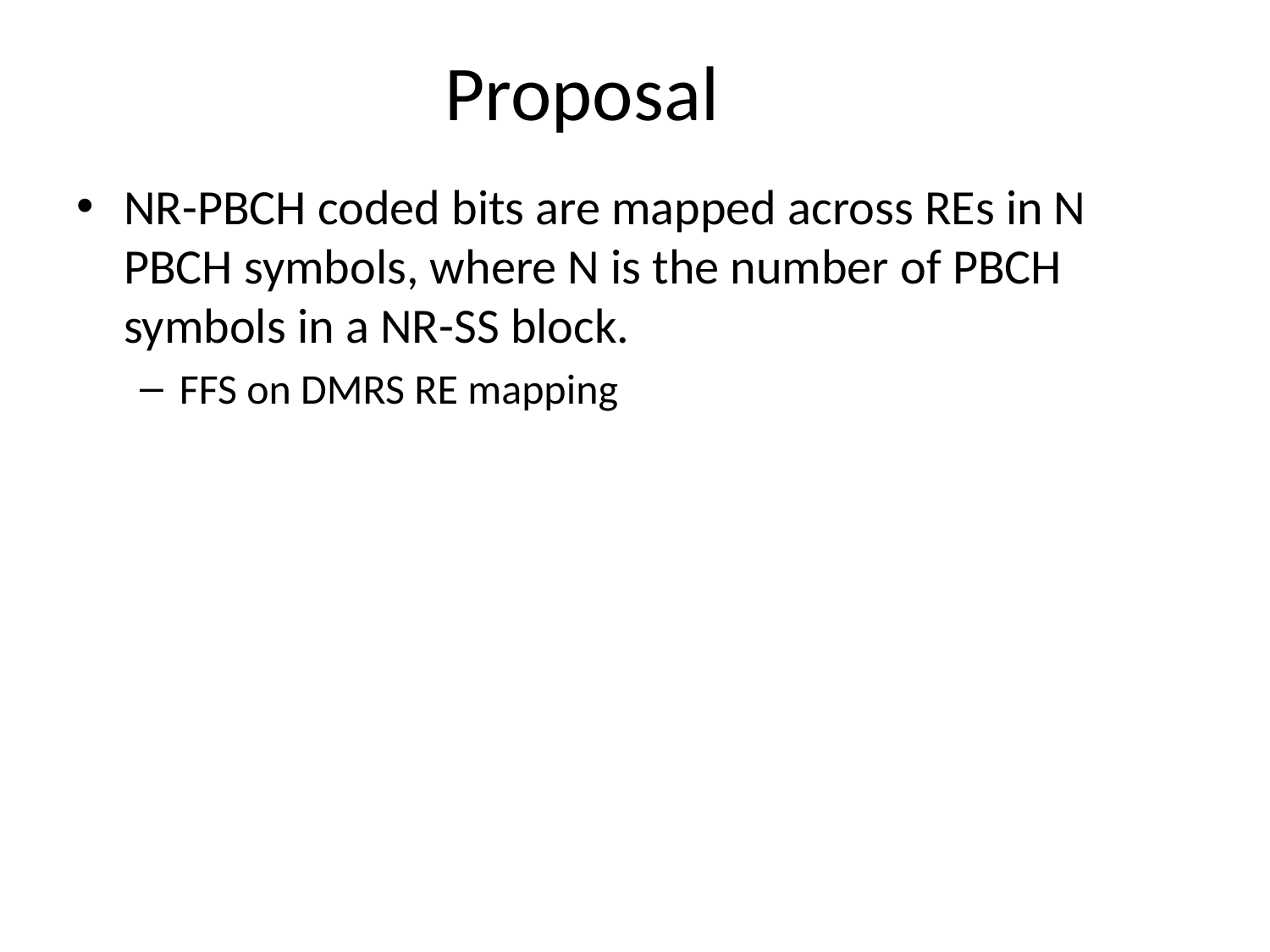

# Proposal
NR-PBCH coded bits are mapped across REs in N PBCH symbols, where N is the number of PBCH symbols in a NR-SS block.
FFS on DMRS RE mapping